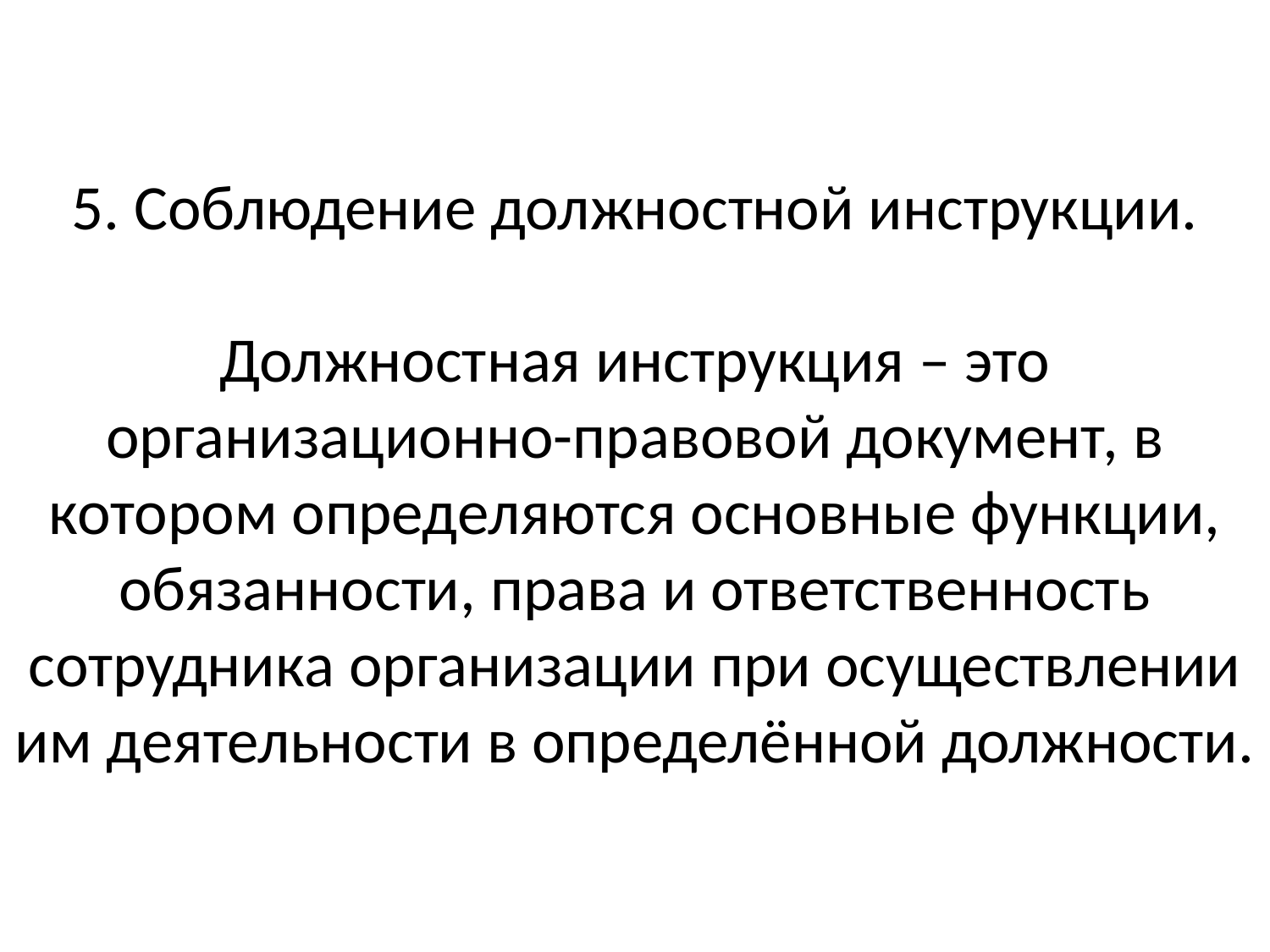

# 5. Соблюдение должностной инструкции. Должностная инструкция – это организационно-правовой документ, в котором определяются основные функции, обязанности, права и ответственность сотрудника организации при осуществлении им деятельности в определённой должности.